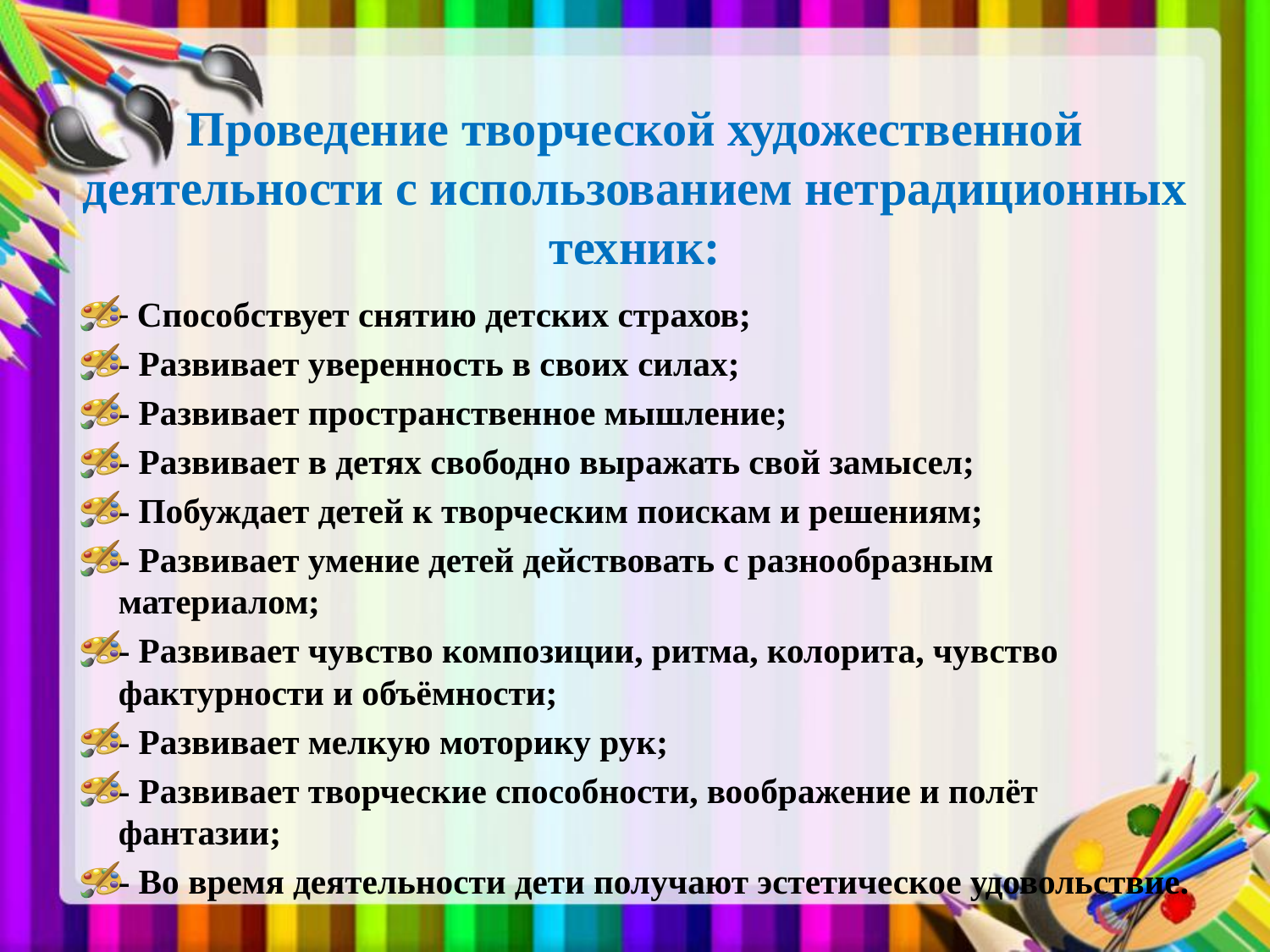

# Проведение творческой художественной деятельности с использованием нетрадиционных техник:
- Способствует снятию детских страхов;
- Развивает уверенность в своих силах;
- Развивает пространственное мышление;
- Развивает в детях свободно выражать свой замысел;
- Побуждает детей к творческим поискам и решениям;
- Развивает умение детей действовать с разнообразным материалом;
- Развивает чувство композиции, ритма, колорита, чувство фактурности и объёмности;
- Развивает мелкую моторику рук;
- Развивает творческие способности, воображение и полёт фантазии;
- Во время деятельности дети получают эстетическое удовольствие.